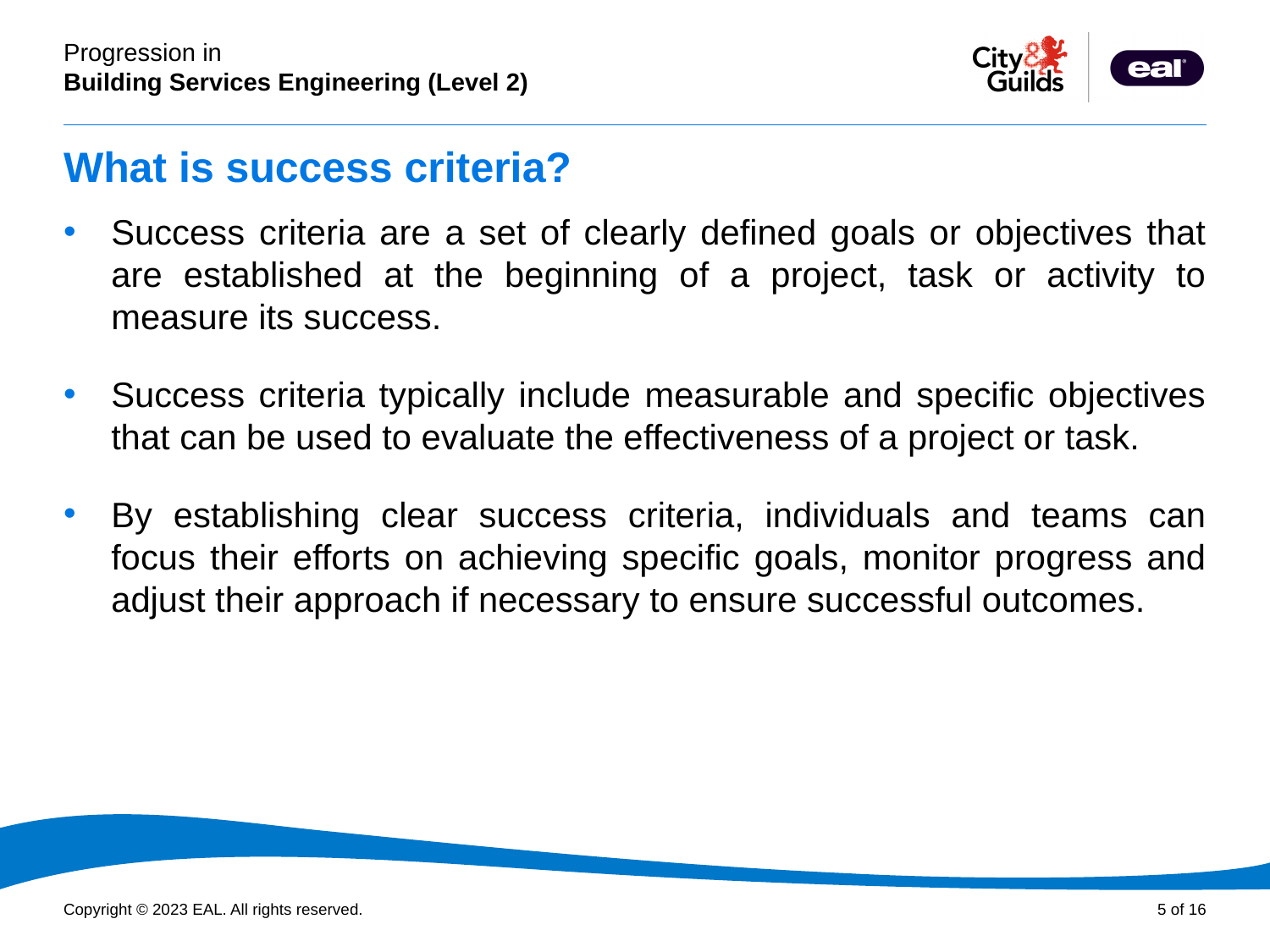

# What is success criteria?
Success criteria are a set of clearly defined goals or objectives that are established at the beginning of a project, task or activity to measure its success.
Success criteria typically include measurable and specific objectives that can be used to evaluate the effectiveness of a project or task.
By establishing clear success criteria, individuals and teams can focus their efforts on achieving specific goals, monitor progress and adjust their approach if necessary to ensure successful outcomes.